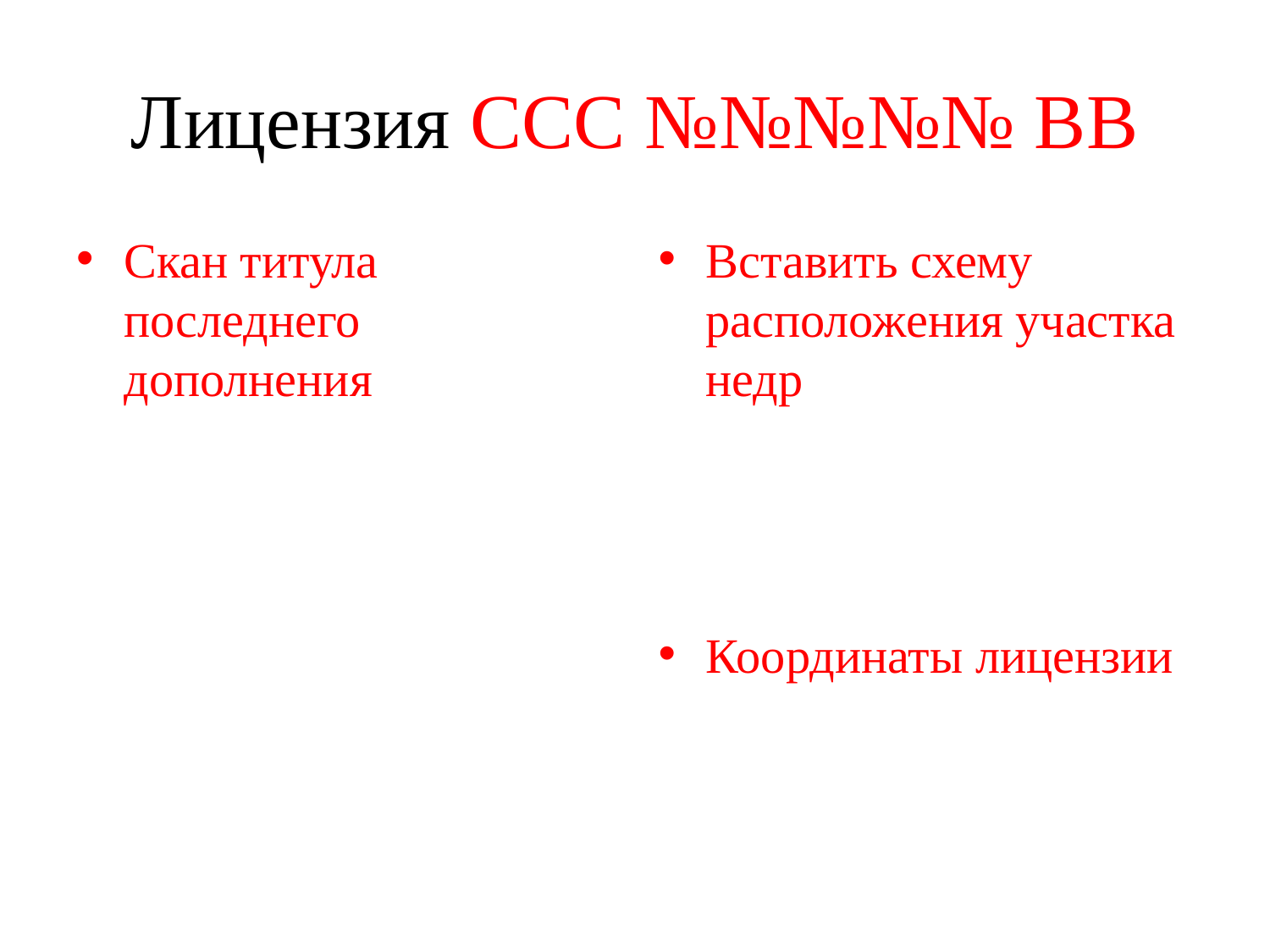

# Лицензия ССС №№№№№ ВВ
Скан титула последнего дополнения
Вставить схему расположения участка недр

Координаты лицензии